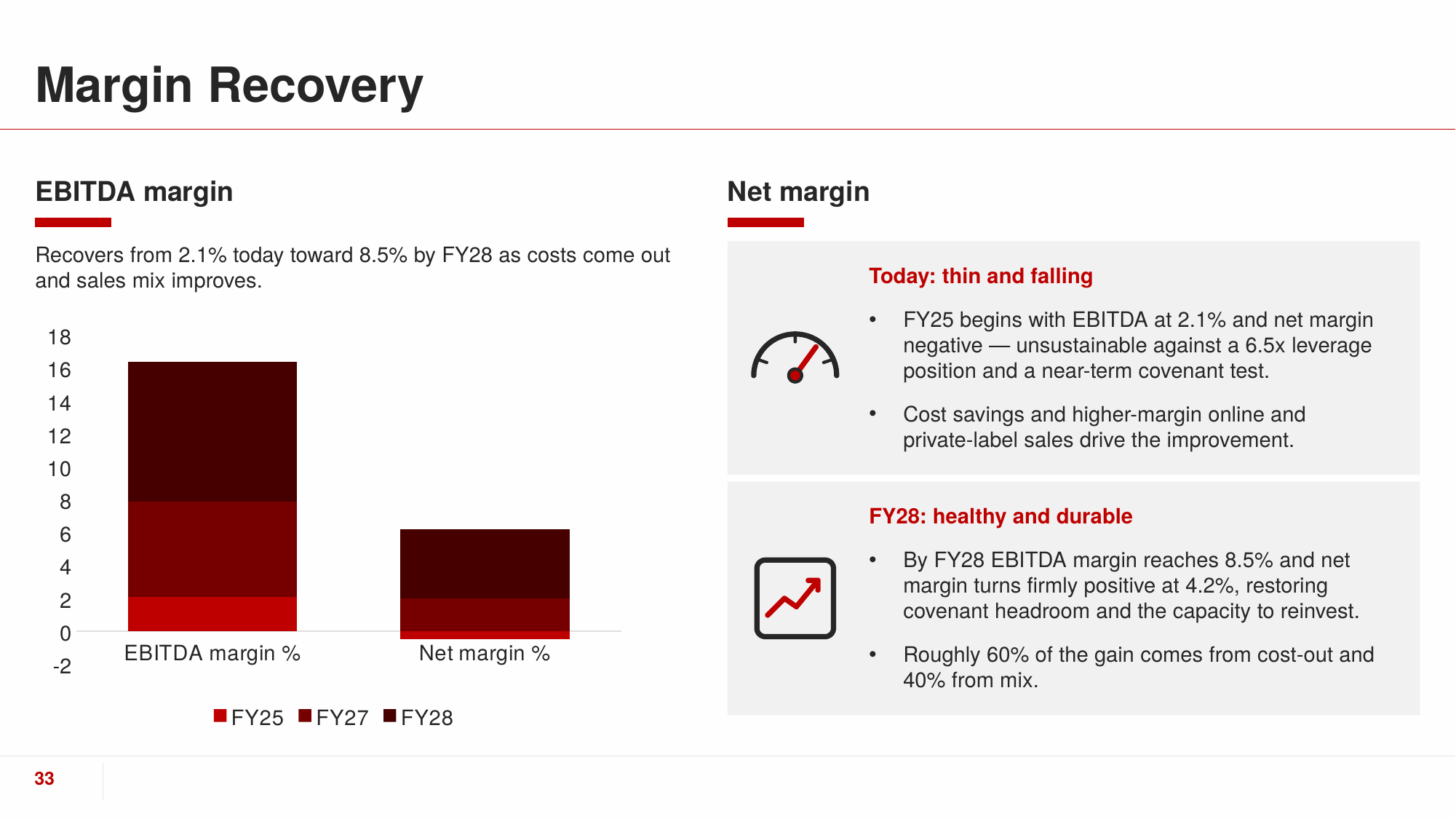

# Margin Recovery
EBITDA margin
Net margin
Recovers from 2.1% today toward 8.5% by FY28 as costs come out and sales mix improves.

Today: thin and falling
FY25 begins with EBITDA at 2.1% and net margin negative — unsustainable against a 6.5x leverage position and a near-term covenant test.
Cost savings and higher-margin online and private-label sales drive the improvement.

### Chart

| Category | FY25 | FY27 | FY28 |
|---|---|---|---|
| EBITDA margin % | 2.1 | 5.8 | 8.5 |
| Net margin % | -0.5 | 2.0 | 4.2 |
FY28: healthy and durable
By FY28 EBITDA margin reaches 8.5% and net margin turns firmly positive at 4.2%, restoring covenant headroom and the capacity to reinvest.
Roughly 60% of the gain comes from cost-out and 40% from mix.

33